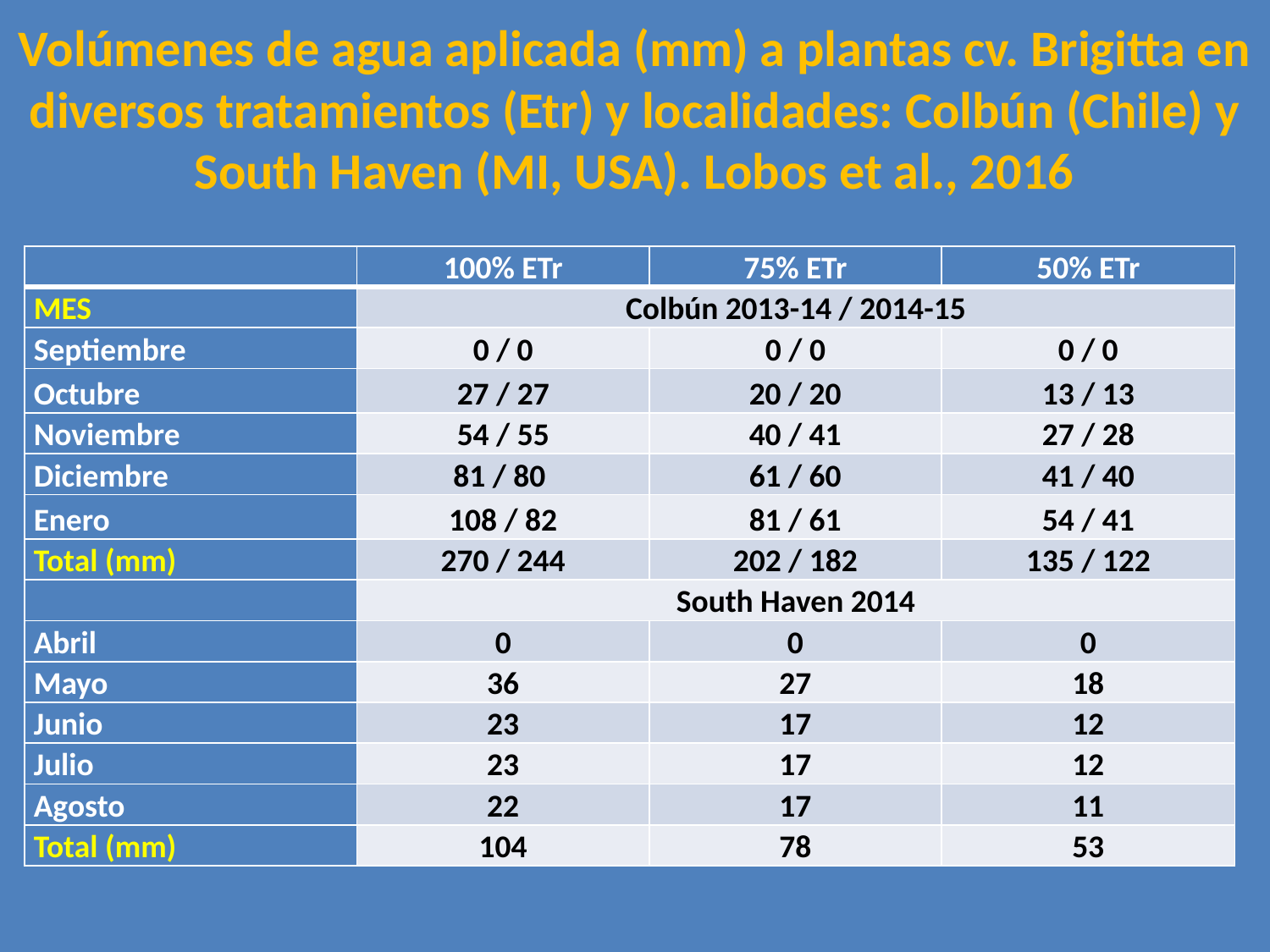

# Volúmenes de agua aplicada (mm) a plantas cv. Brigitta en diversos tratamientos (Etr) y localidades: Colbún (Chile) y South Haven (MI, USA). Lobos et al., 2016
|  | 100% ETr | 75% ETr | 50% ETr |
| --- | --- | --- | --- |
| MES | Colbún 2013-14 / 2014-15 |  |  |
| Septiembre | 0 / 0 | 0 / 0 | 0 / 0 |
| Octubre | 27 / 27 | 20 / 20 | 13 / 13 |
| Noviembre | 54 / 55 | 40 / 41 | 27 / 28 |
| Diciembre | 81 / 80 | 61 / 60 | 41 / 40 |
| Enero | 108 / 82 | 81 / 61 | 54 / 41 |
| Total (mm) | 270 / 244 | 202 / 182 | 135 / 122 |
|  | South Haven 2014 |  |  |
| Abril | 0 | 0 | 0 |
| Mayo | 36 | 27 | 18 |
| Junio | 23 | 17 | 12 |
| Julio | 23 | 17 | 12 |
| Agosto | 22 | 17 | 11 |
| Total (mm) | 104 | 78 | 53 |